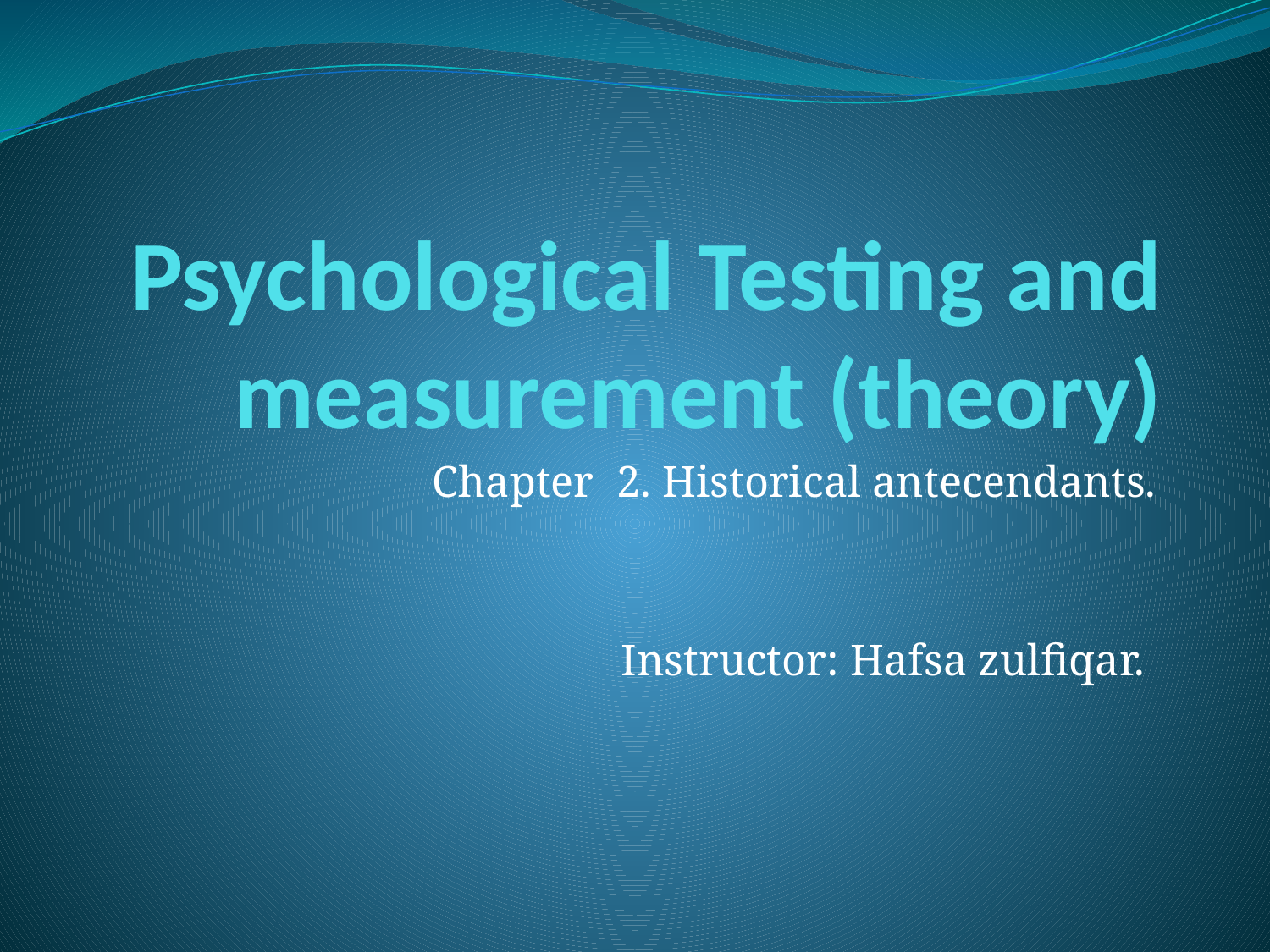

# Psychological Testing and measurement (theory)
Chapter  2. Historical antecendants.

Instructor: Hafsa zulfiqar.